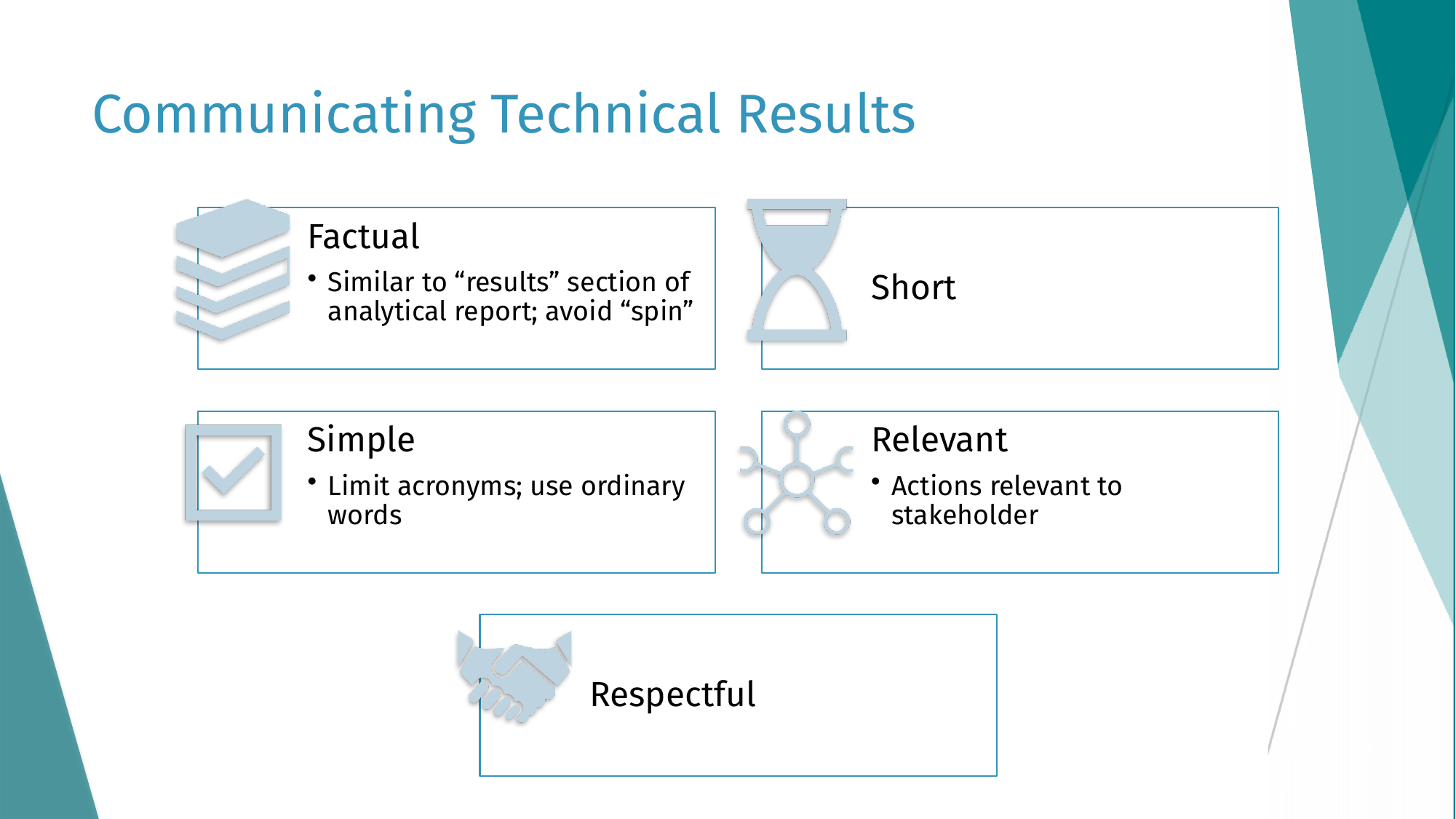

# Communicating Technical Results
Factual
Similar to “results” section of analytical report; avoid “spin”
Short
Simple
Limit acronyms; use ordinary words
Relevant
Actions relevant to stakeholder
Respectful
14